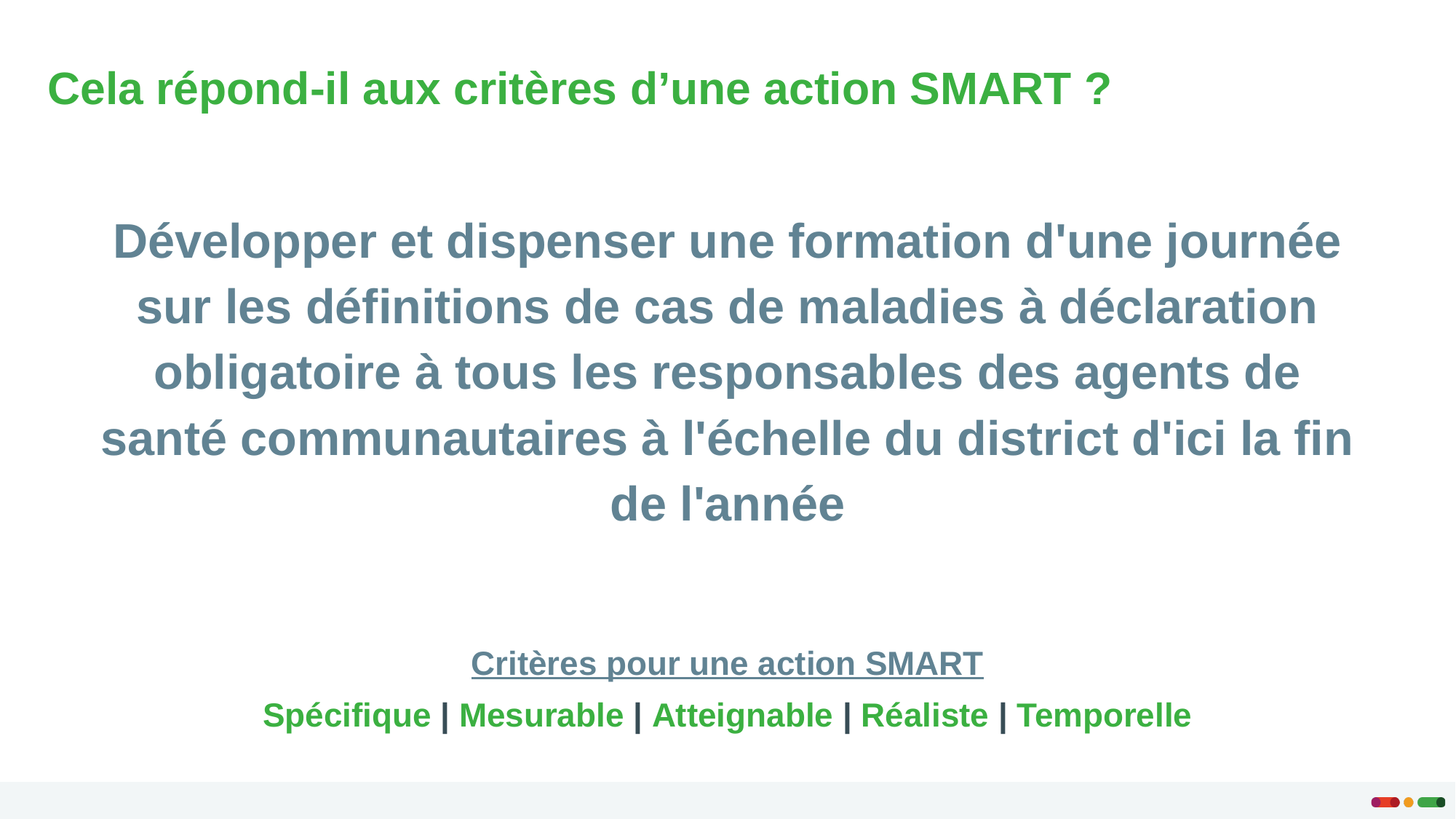

Cela répond-il aux critères d’une action SMART ?
Développer et dispenser une formation d'une journée sur les définitions de cas de maladies à déclaration obligatoire à tous les responsables des agents de santé communautaires à l'échelle du district d'ici la fin de l'année
Critères pour une action SMART
Spécifique​ | Mesurable | Atteignable | Réaliste | Temporelle​